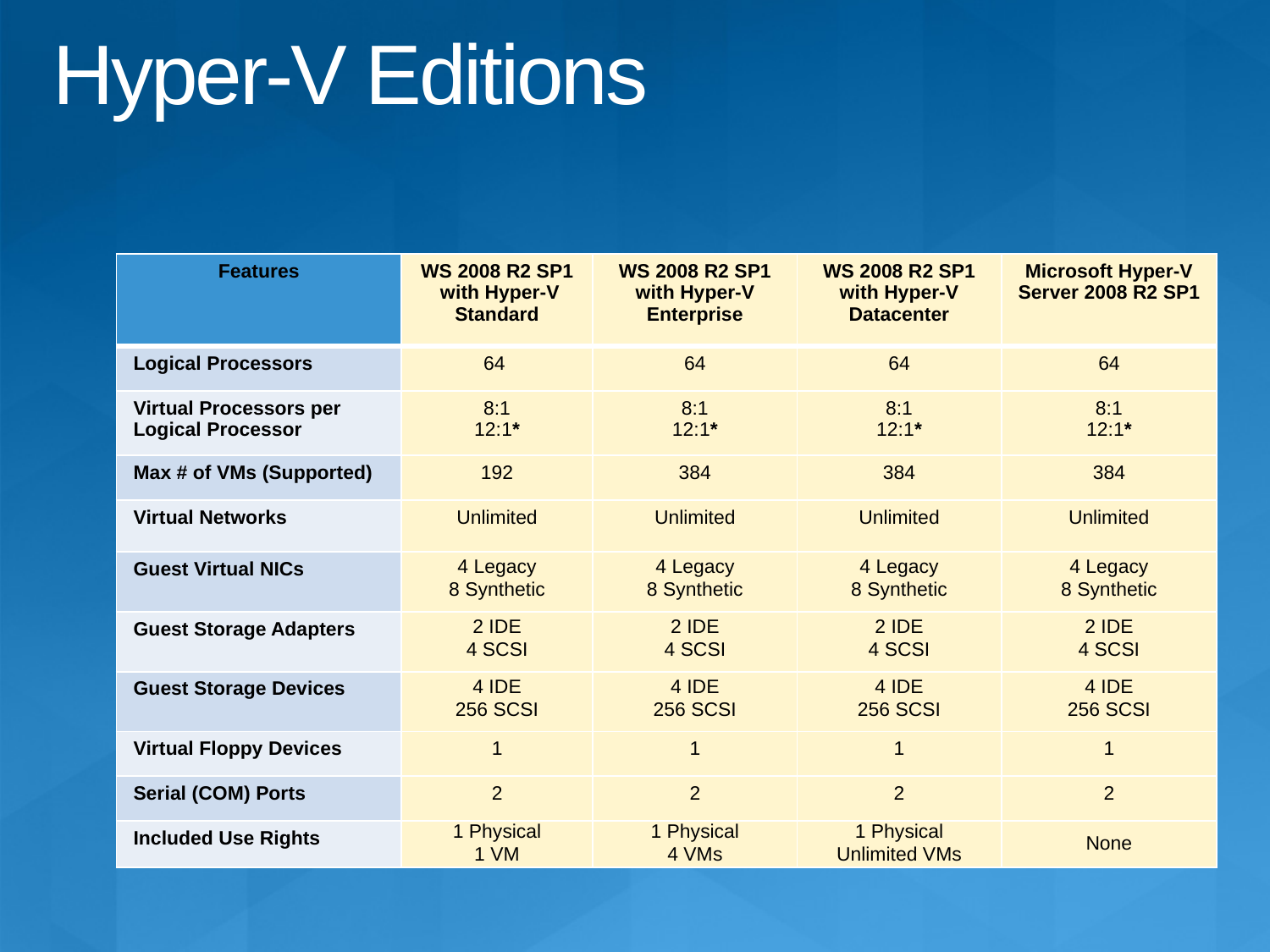

# Hyper-V Editions
| Features | WS 2008 R2 SP1 with Hyper-V Standard | WS 2008 R2 SP1 with Hyper-V Enterprise | WS 2008 R2 SP1 with Hyper-V Datacenter | Microsoft Hyper-V Server 2008 R2 SP1 |
| --- | --- | --- | --- | --- |
| Logical Processors | 64 | 64 | 64 | 64 |
| Virtual Processors per Logical Processor | 8:1 12:1\* | 8:1 12:1\* | 8:1 12:1\* | 8:1 12:1\* |
| Max # of VMs (Supported) | 192 | 384 | 384 | 384 |
| Virtual Networks | Unlimited | Unlimited | Unlimited | Unlimited |
| Guest Virtual NICs | 4 Legacy 8 Synthetic | 4 Legacy 8 Synthetic | 4 Legacy 8 Synthetic | 4 Legacy 8 Synthetic |
| Guest Storage Adapters | 2 IDE 4 SCSI | 2 IDE 4 SCSI | 2 IDE 4 SCSI | 2 IDE 4 SCSI |
| Guest Storage Devices | 4 IDE 256 SCSI | 4 IDE 256 SCSI | 4 IDE 256 SCSI | 4 IDE 256 SCSI |
| Virtual Floppy Devices | 1 | 1 | 1 | 1 |
| Serial (COM) Ports | 2 | 2 | 2 | 2 |
| Included Use Rights | 1 Physical 1 VM | 1 Physical 4 VMs | 1 Physical Unlimited VMs | None |